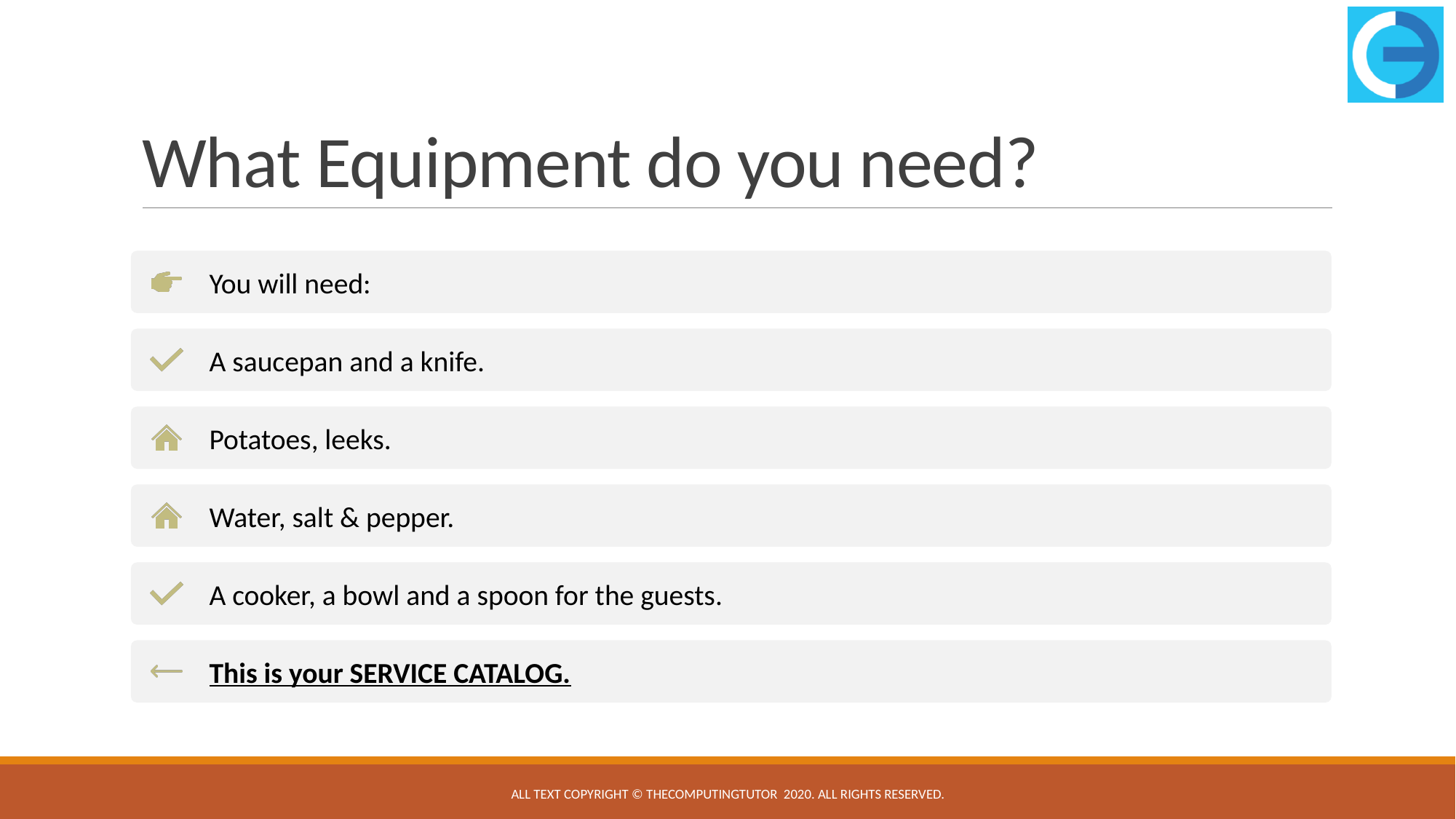

# What Equipment do you need?
You will need:
A saucepan and a knife.
Potatoes, leeks.
Water, salt & pepper.
A cooker, a bowl and a spoon for the guests.
This is your SERVICE CATALOG.
All text copyright © TheComputingTutor  2020. All rights Reserved.